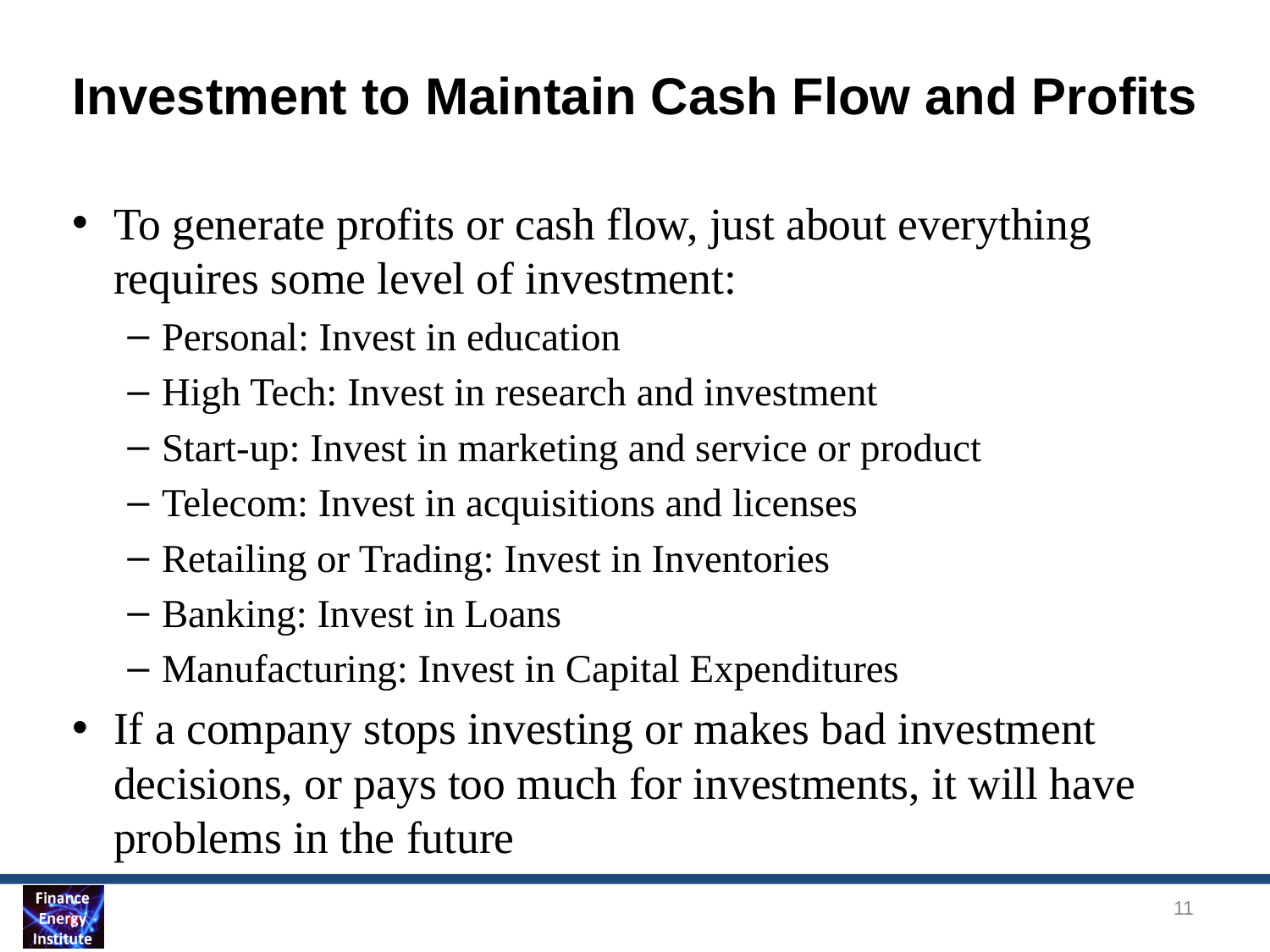

# Investment to Maintain Cash Flow and Profits
To generate profits or cash flow, just about everything requires some level of investment:
Personal: Invest in education
High Tech: Invest in research and investment
Start-up: Invest in marketing and service or product
Telecom: Invest in acquisitions and licenses
Retailing or Trading: Invest in Inventories
Banking: Invest in Loans
Manufacturing: Invest in Capital Expenditures
If a company stops investing or makes bad investment decisions, or pays too much for investments, it will have problems in the future

11